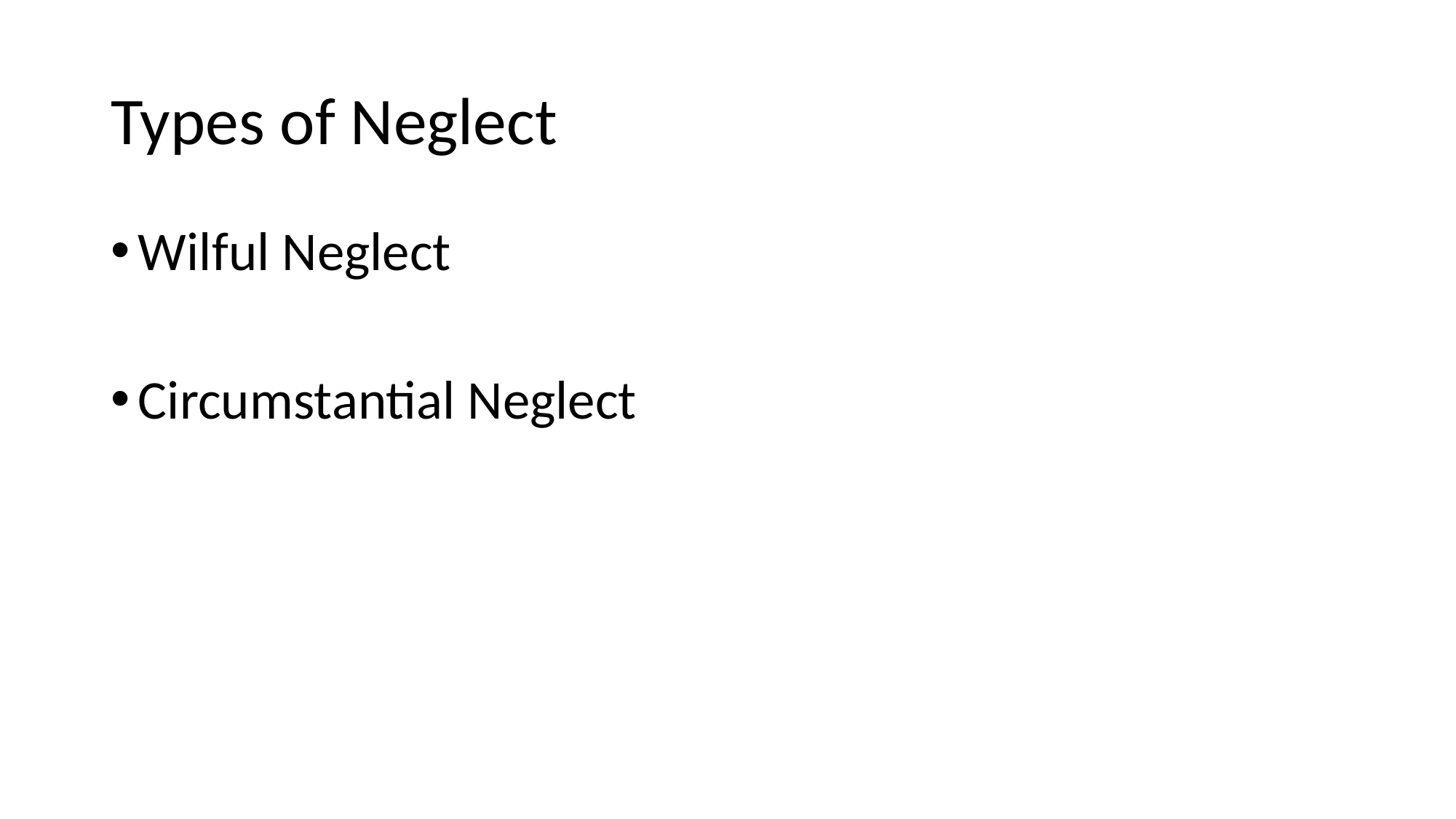

# Types of Neglect
Wilful Neglect

Circumstantial Neglect